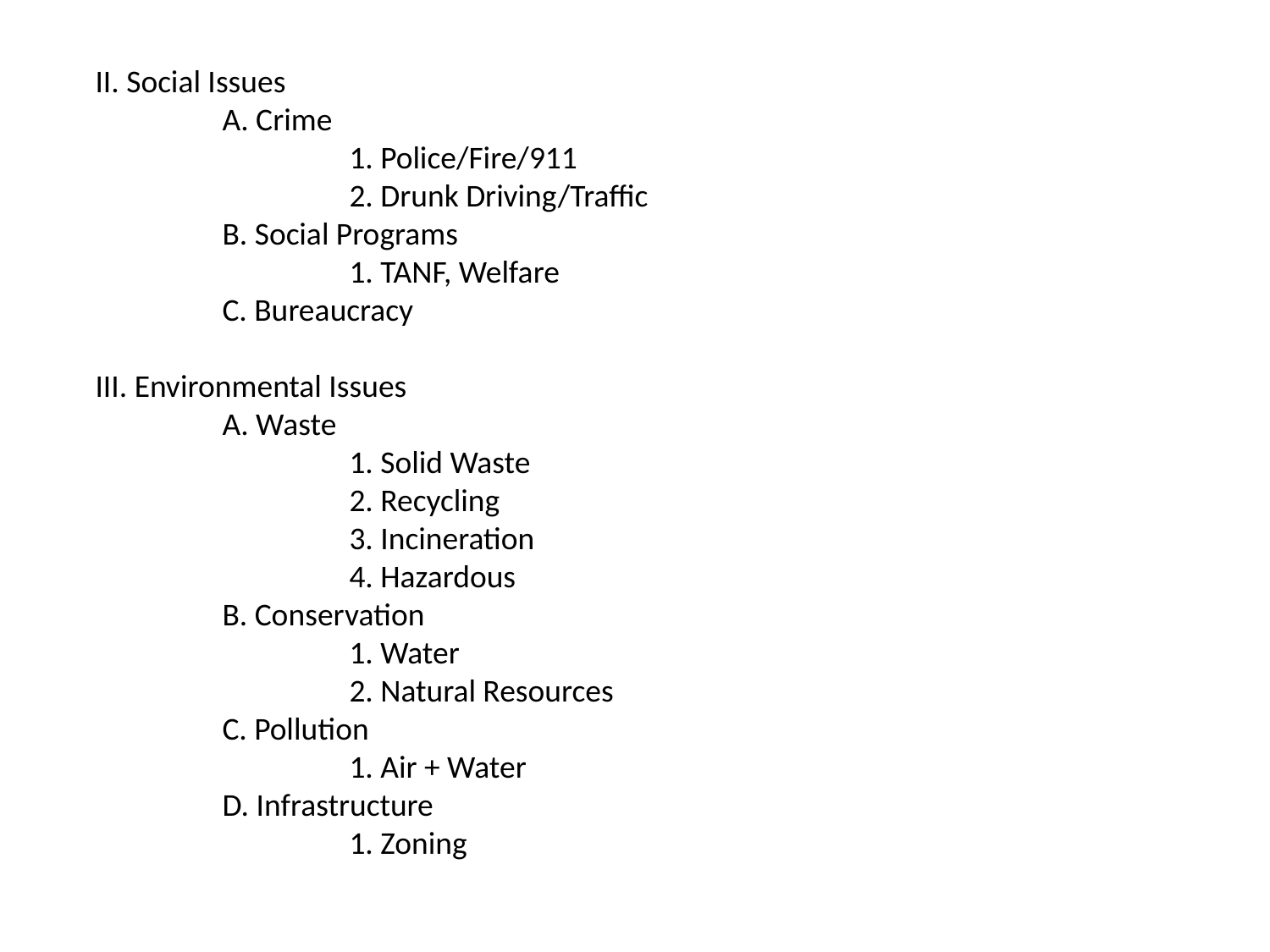

II. Social Issues
	A. Crime
		1. Police/Fire/911
		2. Drunk Driving/Traffic
	B. Social Programs
		1. TANF, Welfare
	C. Bureaucracy

III. Environmental Issues
	A. Waste
		1. Solid Waste
		2. Recycling
		3. Incineration
		4. Hazardous
	B. Conservation
		1. Water
		2. Natural Resources
	C. Pollution
		1. Air + Water
	D. Infrastructure
		1. Zoning